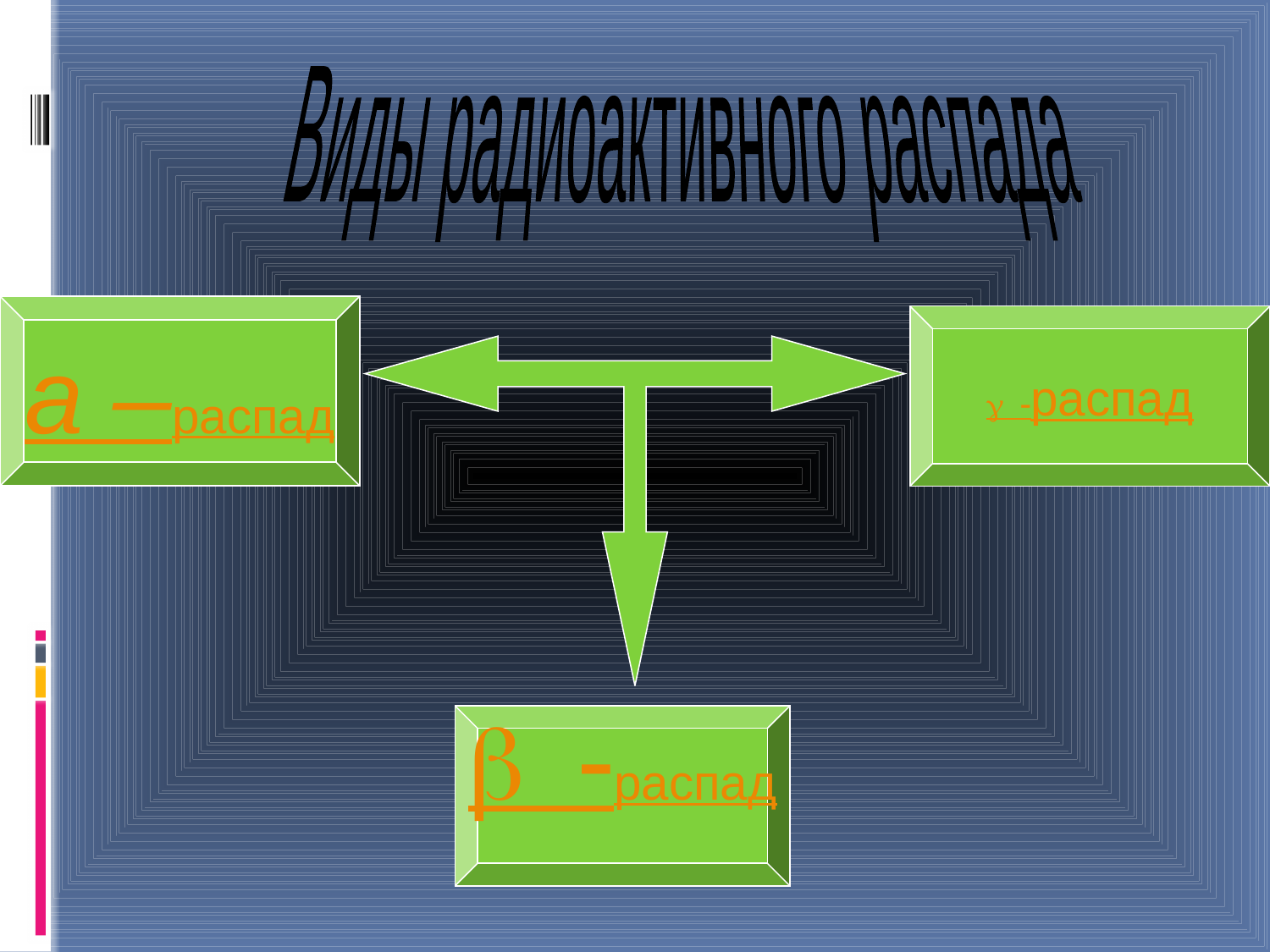

Виды радиоактивного распада
α –распад
γ -распад

β -распад